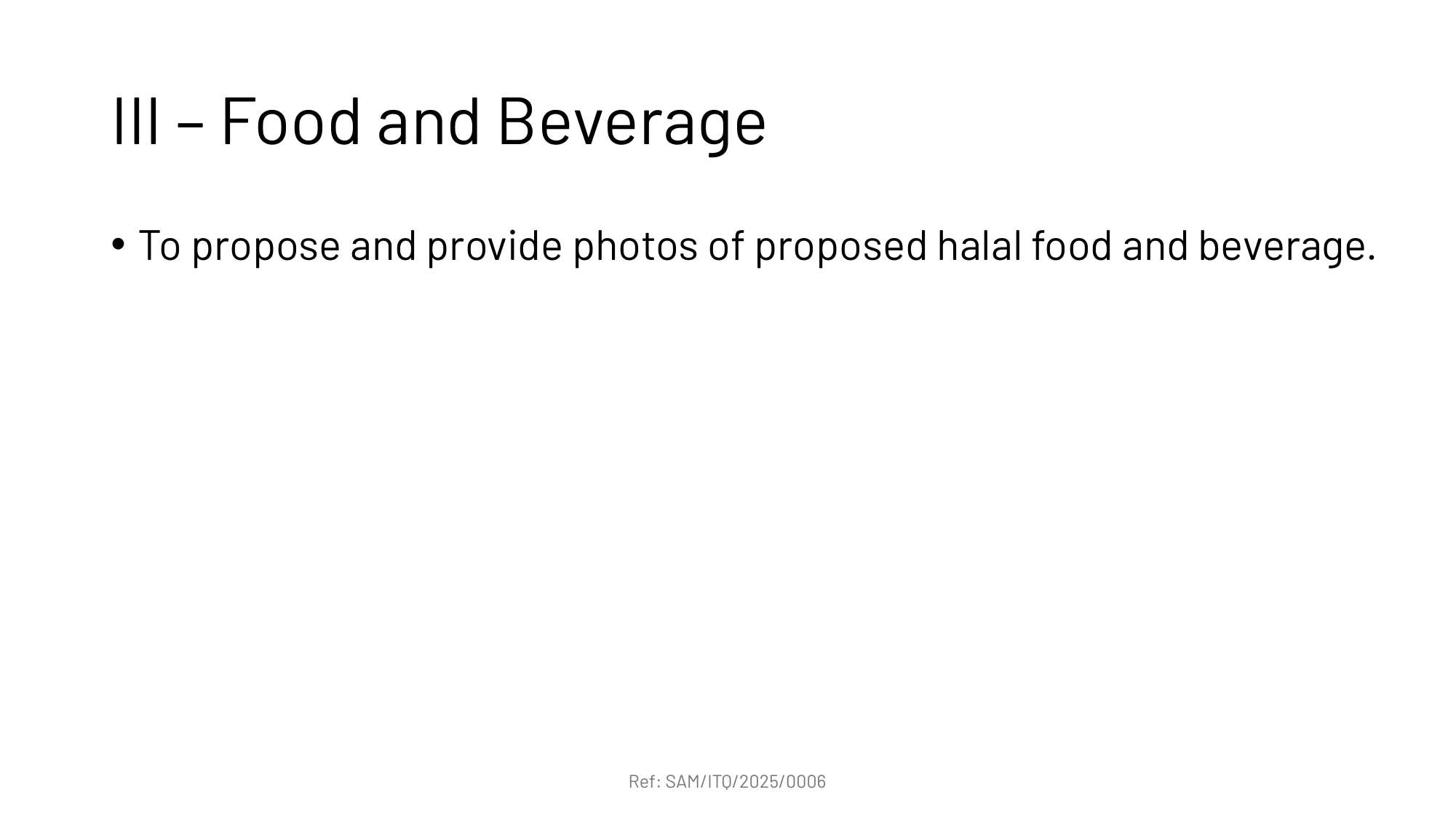

# III – Food and Beverage
To propose and provide photos of proposed halal food and beverage.
Ref: SAM/ITQ/2025/0006